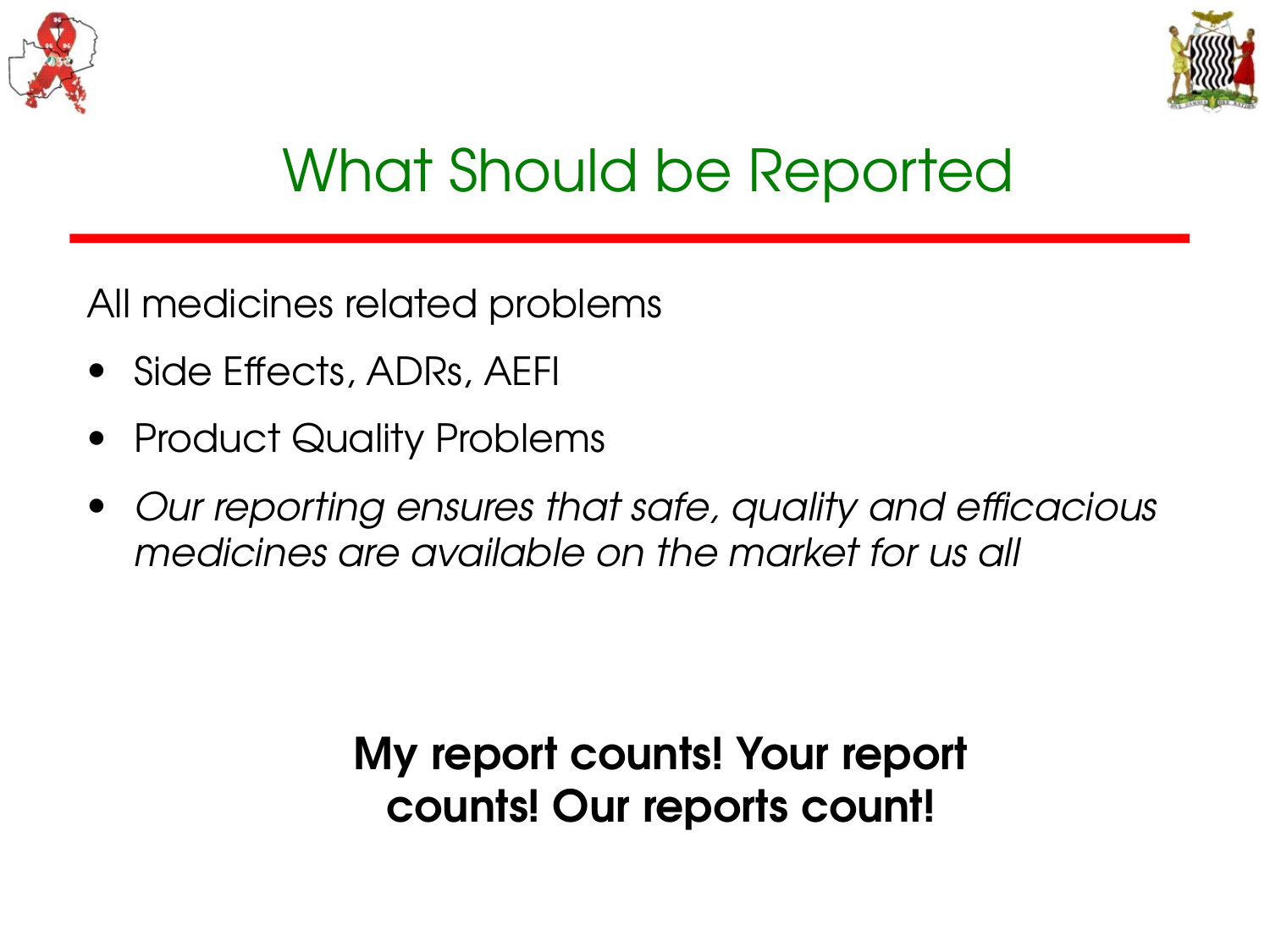

What Should be Reported
All medicines related problems
Side Effects, ADRs, AEFI
Product Quality Problems
Our reporting ensures that safe, quality and efficacious medicines are available on the market for us all

My report counts! Your report counts! Our reports count!